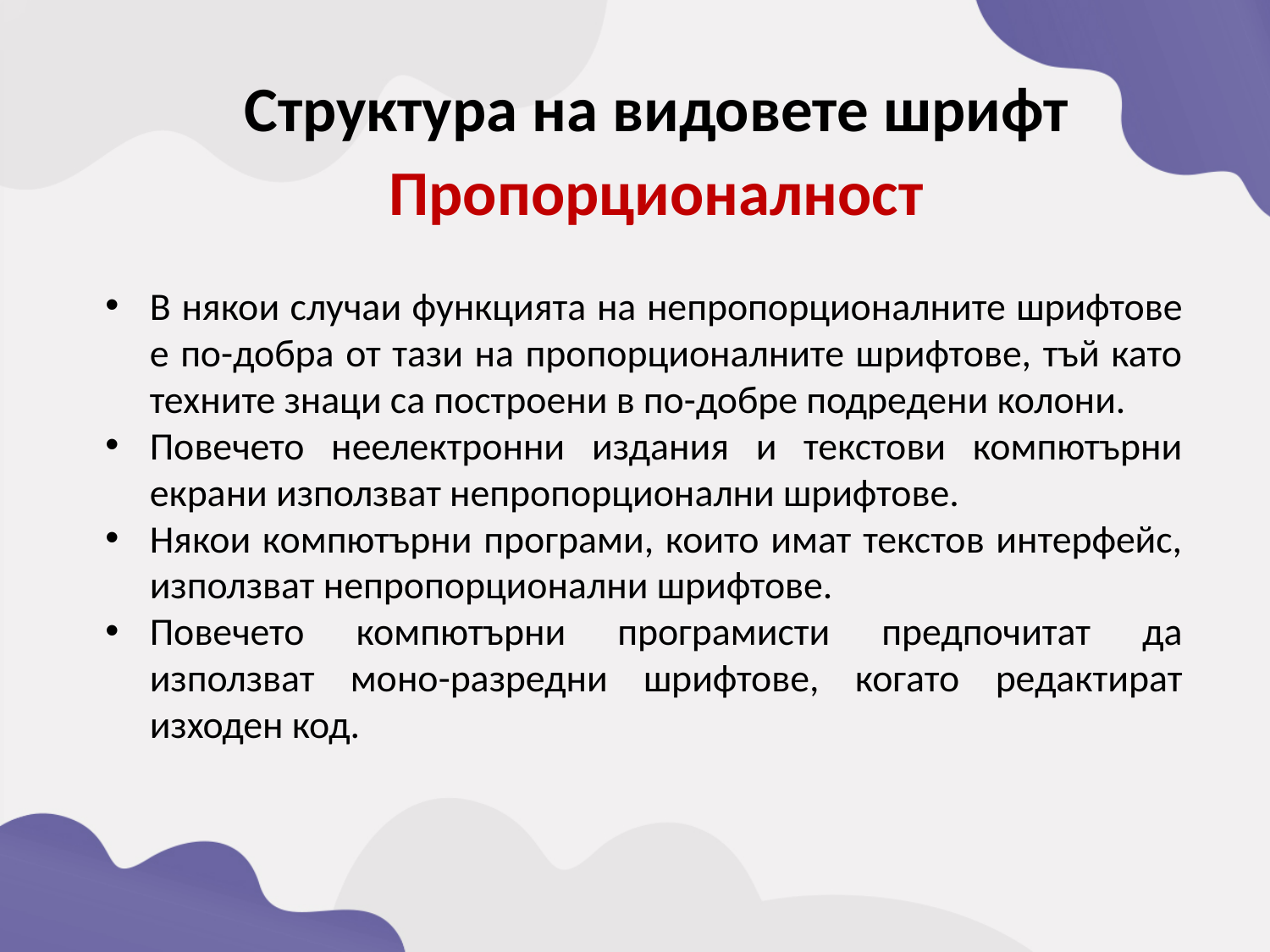

Структура на видовете шрифт

Пропорционалност
В някои случаи функцията на непропорционалните шрифтове е по-добра от тази на пропорционалните шрифтове, тъй като техните знаци са построени в по-добре подредени колони.
Повечето неелектронни издания и текстови компютърни екрани използват непропорционални шрифтове.
Някои компютърни програми, които имат текстов интерфейс, използват непропорционални шрифтове.
Повечето компютърни програмисти предпочитат да използват моно-разредни шрифтове, когато редактират изходен код.